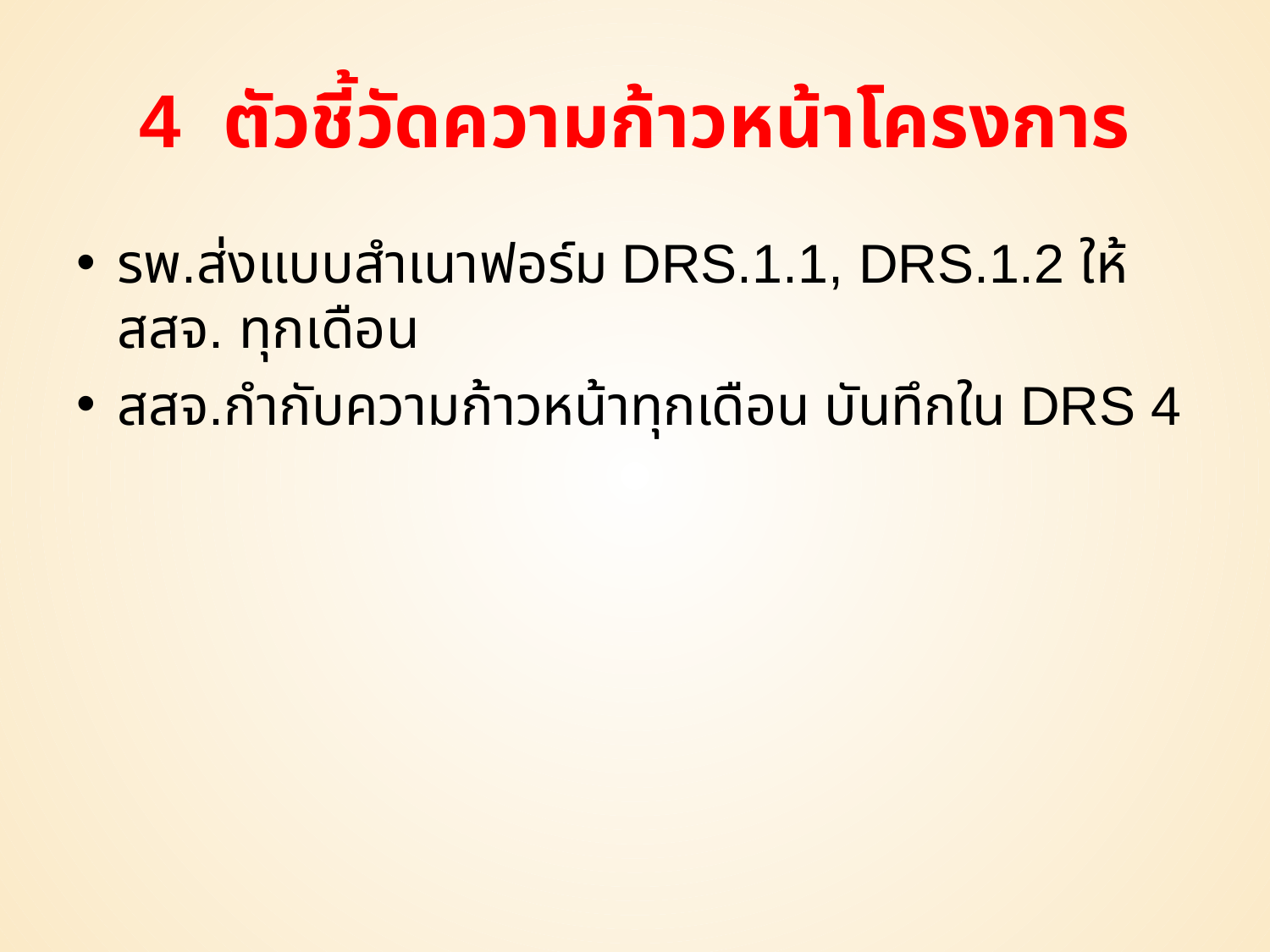

# 4  ตัวชี้วัดความก้าวหน้าโครงการ
รพ.ส่งแบบสำเนาฟอร์ม DRS.1.1, DRS.1.2 ให้ สสจ. ทุกเดือน
สสจ.กำกับความก้าวหน้าทุกเดือน บันทึกใน DRS 4